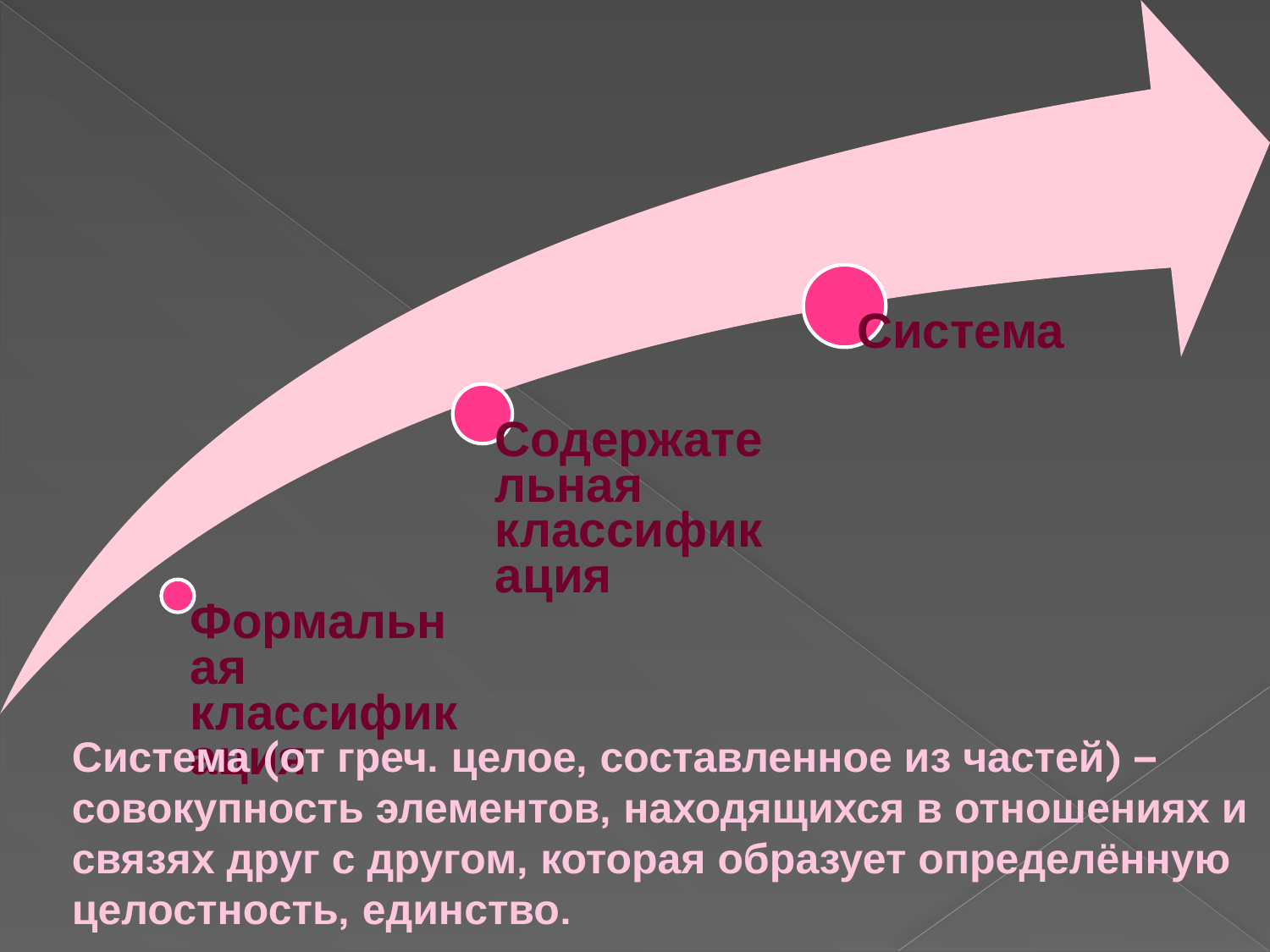

Содержательная классификация
Система
Система (от греч. целое, составленное из частей) – совокупность элементов, находящихся в отношениях и связях друг с другом, которая образует определённую целостность, единство.